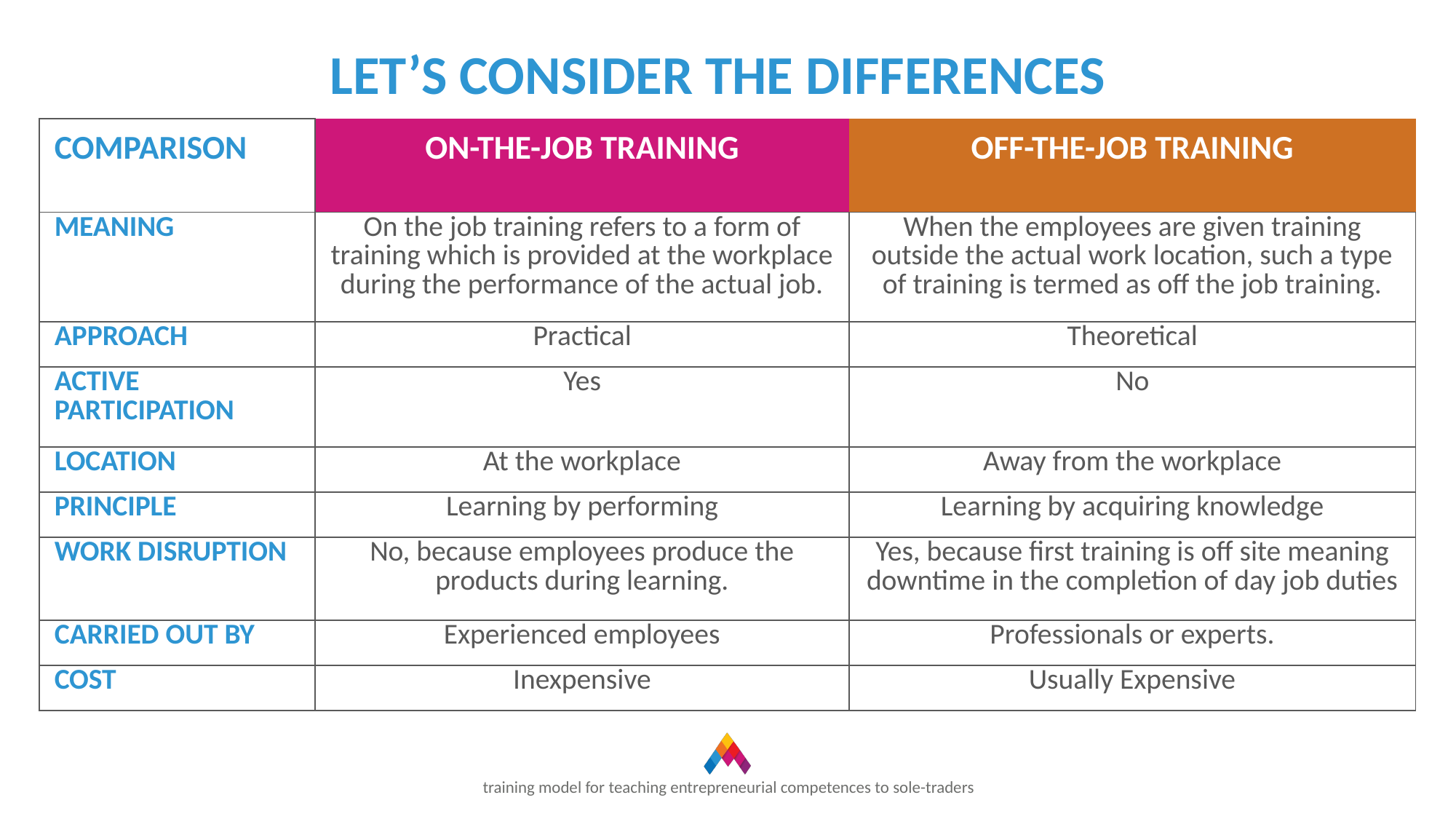

LET’S CONSIDER THE DIFFERENCES
| COMPARISON | ON-THE-JOB TRAINING | OFF-THE-JOB TRAINING |
| --- | --- | --- |
| MEANING | On the job training refers to a form of training which is provided at the workplace during the performance of the actual job. | When the employees are given training outside the actual work location, such a type of training is termed as off the job training. |
| APPROACH | Practical | Theoretical |
| ACTIVE PARTICIPATION | Yes | No |
| LOCATION | At the workplace | Away from the workplace |
| PRINCIPLE | Learning by performing | Learning by acquiring knowledge |
| WORK DISRUPTION | No, because employees produce the products during learning. | Yes, because first training is off site meaning downtime in the completion of day job duties |
| CARRIED OUT BY | Experienced employees | Professionals or experts. |
| COST | Inexpensive | Usually Expensive |